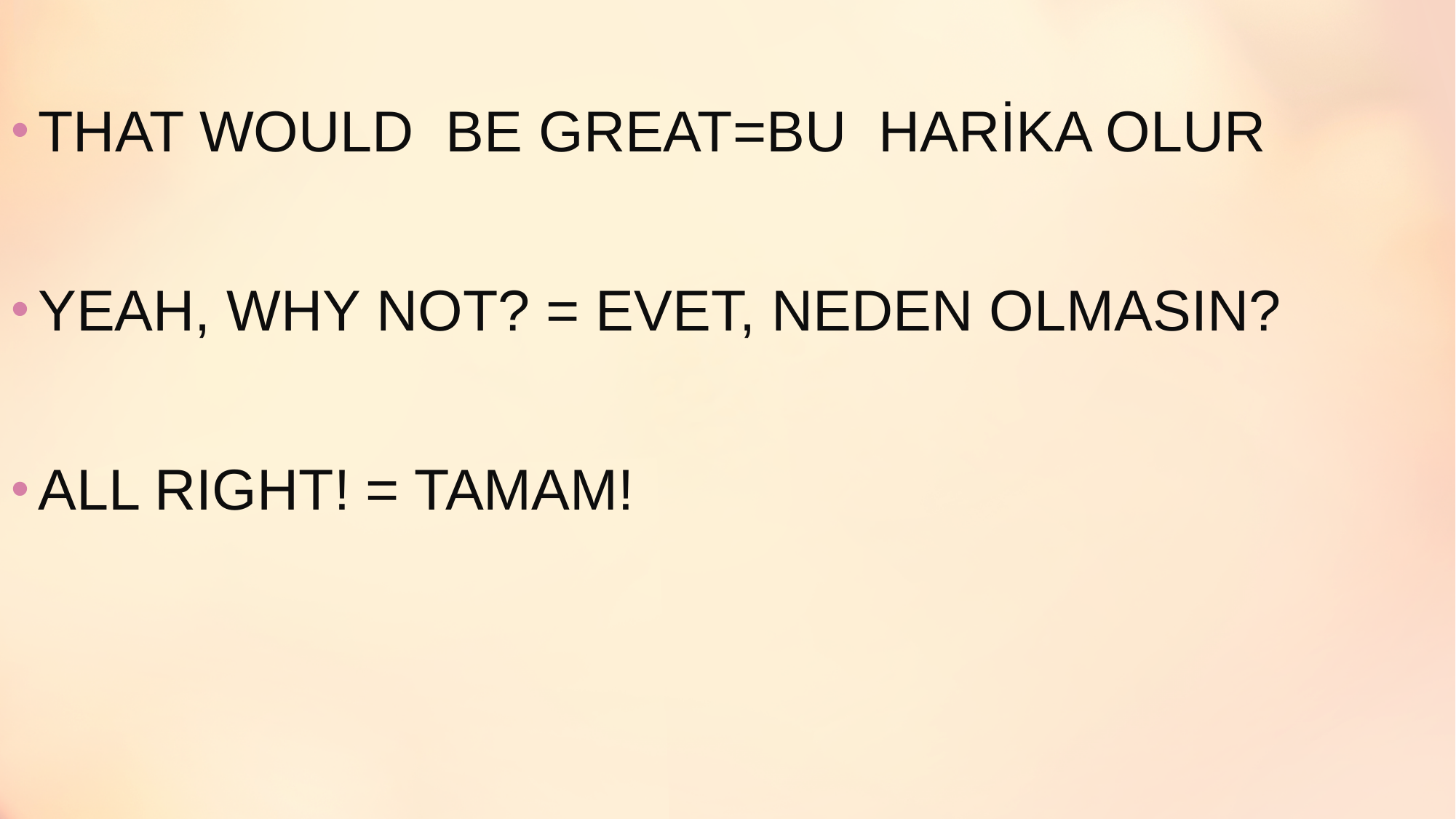

THAT WOULD  BE GREAT=BU  HARİKA OLUR

YEAH, WHY NOT? = EVET, NEDEN OLMASIN?

ALL RIGHT! = TAMAM!